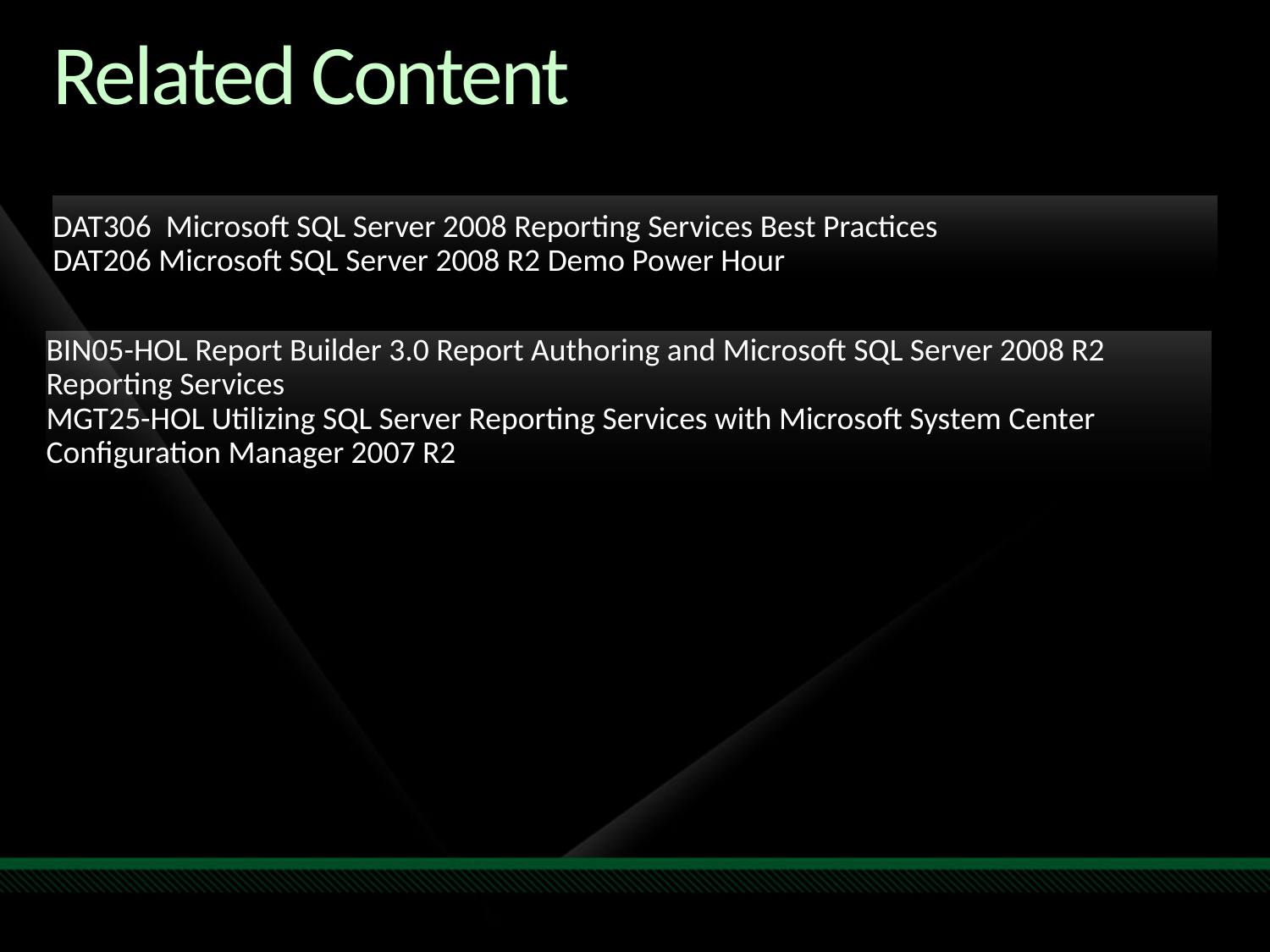

# Related Content
DAT306  Microsoft SQL Server 2008 Reporting Services Best Practices
DAT206 Microsoft SQL Server 2008 R2 Demo Power Hour
BIN05-HOL Report Builder 3.0 Report Authoring and Microsoft SQL Server 2008 R2 Reporting Services
MGT25-HOL Utilizing SQL Server Reporting Services with Microsoft System Center Configuration Manager 2007 R2